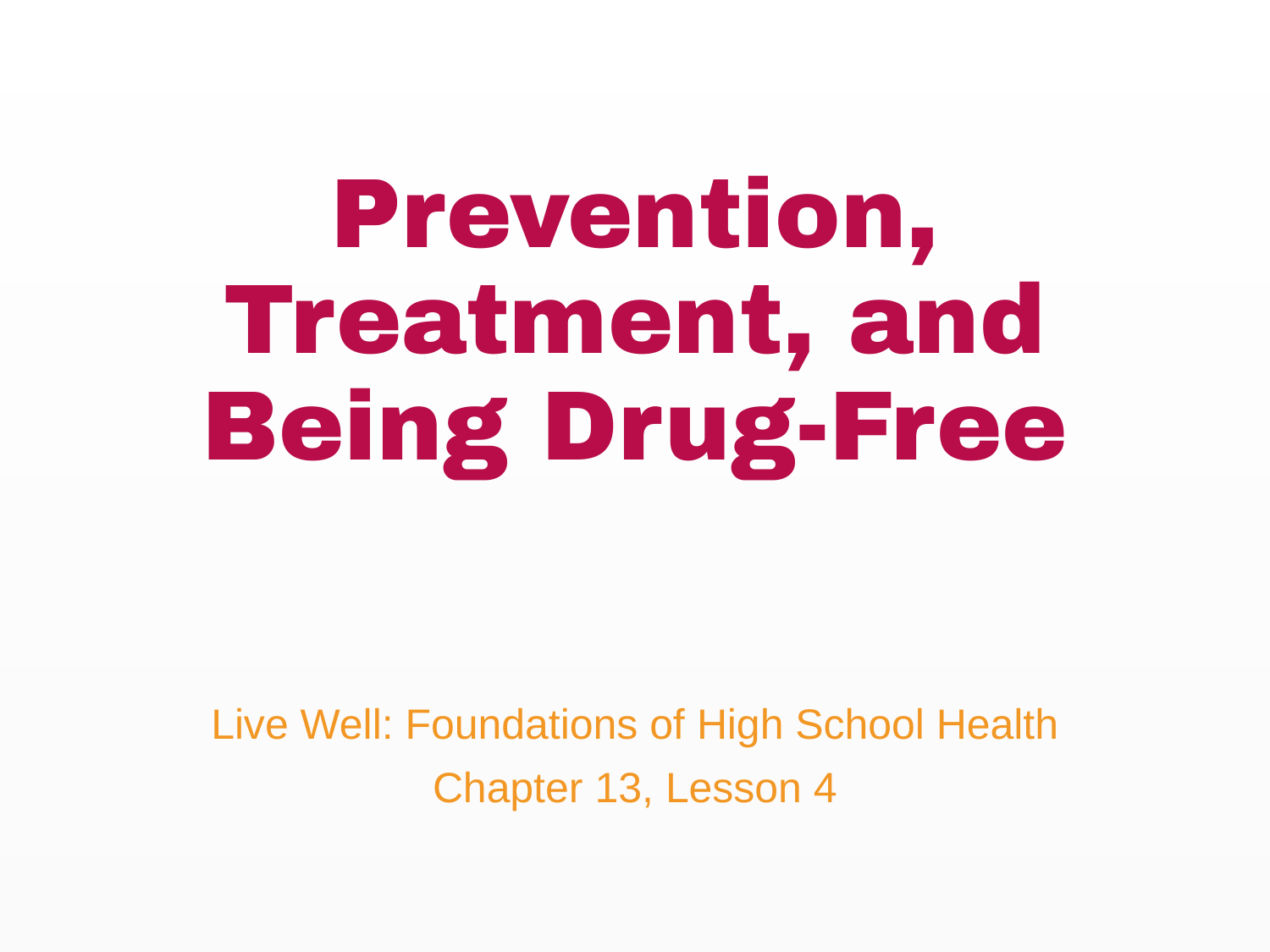

# Prevention, Treatment, and Being Drug-Free
Live Well: Foundations of High School Health
Chapter 13, Lesson 4